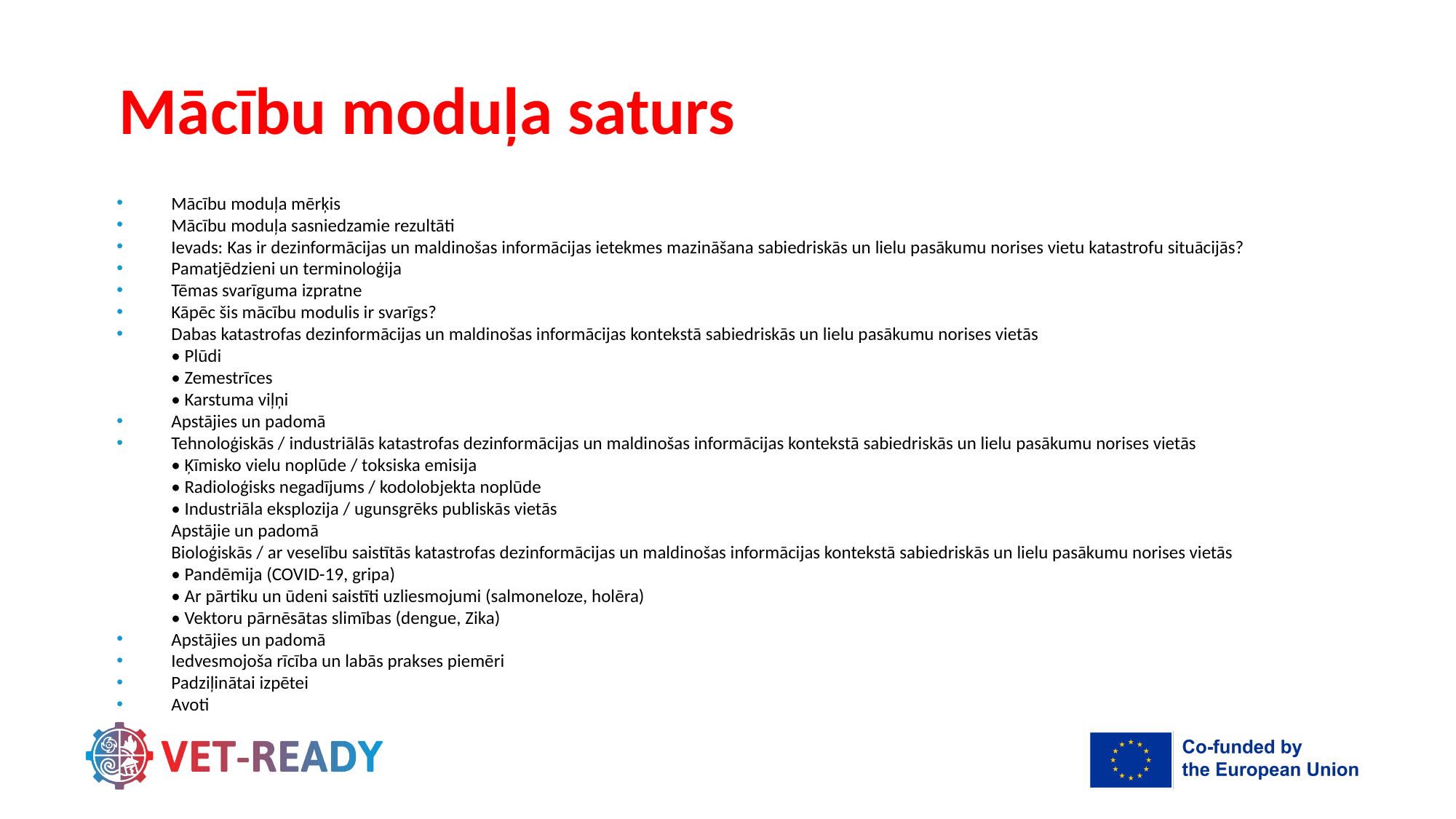

# Mācību moduļa saturs
Mācību moduļa mērķis
Mācību moduļa sasniedzamie rezultāti
Ievads: Kas ir dezinformācijas un maldinošas informācijas ietekmes mazināšana sabiedriskās un lielu pasākumu norises vietu katastrofu situācijās?
Pamatjēdzieni un terminoloģija
Tēmas svarīguma izpratne
Kāpēc šis mācību modulis ir svarīgs?
Dabas katastrofas dezinformācijas un maldinošas informācijas kontekstā sabiedriskās un lielu pasākumu norises vietās
• Plūdi
• Zemestrīces
• Karstuma viļņi
Apstājies un padomā
Tehnoloģiskās / industriālās katastrofas dezinformācijas un maldinošas informācijas kontekstā sabiedriskās un lielu pasākumu norises vietās
• Ķīmisko vielu noplūde / toksiska emisija
• Radioloģisks negadījums / kodolobjekta noplūde
• Industriāla eksplozija / ugunsgrēks publiskās vietās
Apstājie un padomā
Bioloģiskās / ar veselību saistītās katastrofas dezinformācijas un maldinošas informācijas kontekstā sabiedriskās un lielu pasākumu norises vietās
• Pandēmija (COVID-19, gripa)
• Ar pārtiku un ūdeni saistīti uzliesmojumi (salmoneloze, holēra)
• Vektoru pārnēsātas slimības (dengue, Zika)
Apstājies un padomā
Iedvesmojoša rīcība un labās prakses piemēri
Padziļinātai izpētei
Avoti